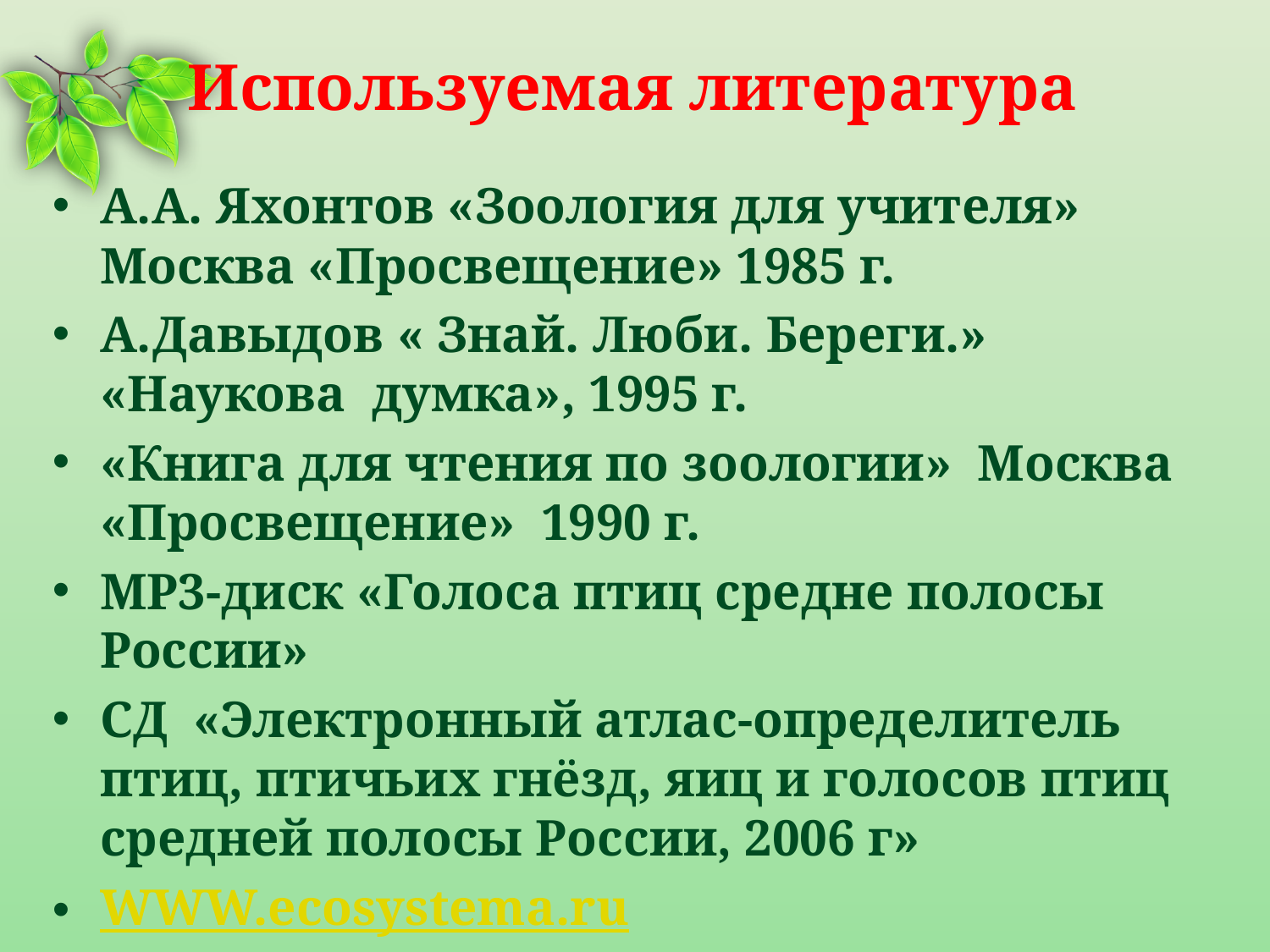

# Используемая литература
А.А. Яхонтов «Зоология для учителя» Москва «Просвещение» 1985 г.
А.Давыдов « Знай. Люби. Береги.»  «Наукова  думка», 1995 г.
«Книга для чтения по зоологии»  Москва «Просвещение»  1990 г.
МР3-диск «Голоса птиц средне полосы России»
СД  «Электронный атлас-определитель птиц, птичьих гнёзд, яиц и голосов птиц средней полосы России, 2006 г»
WWW.ecosystema.ru

«